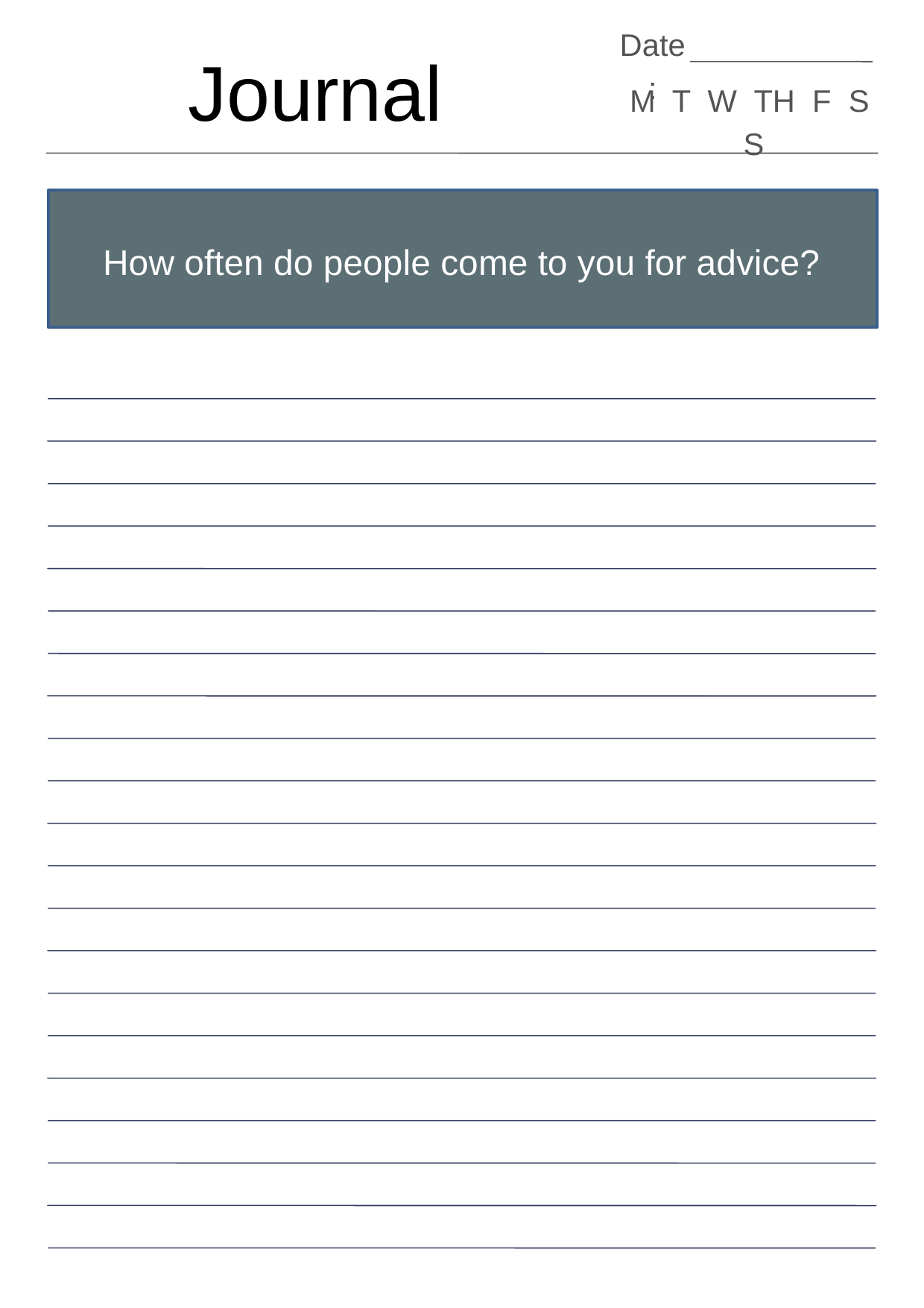

Date:
Journal

M  T  W  TH  F  S  S

How often do people come to you for advice?